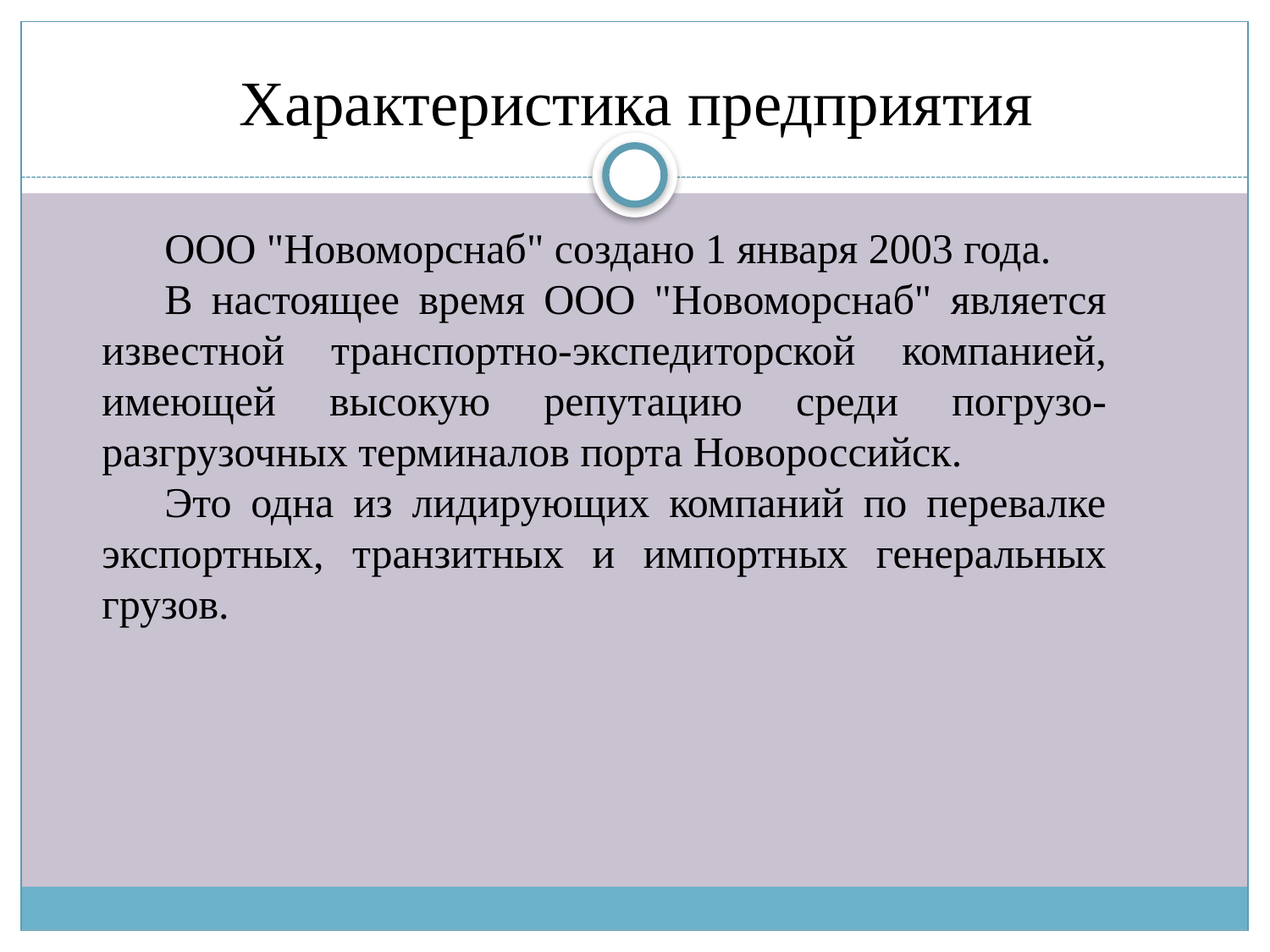

Характеристика предприятия
ООО "Новоморснаб" создано 1 января 2003 года.
В настоящее время ООО "Новоморснаб" является известной транспортно-экспедиторской компанией, имеющей высокую репутацию среди погрузо-разгрузочных терминалов порта Новороссийск.
Это одна из лидирующих компаний по перевалке экспортных, транзитных и импортных генеральных грузов.